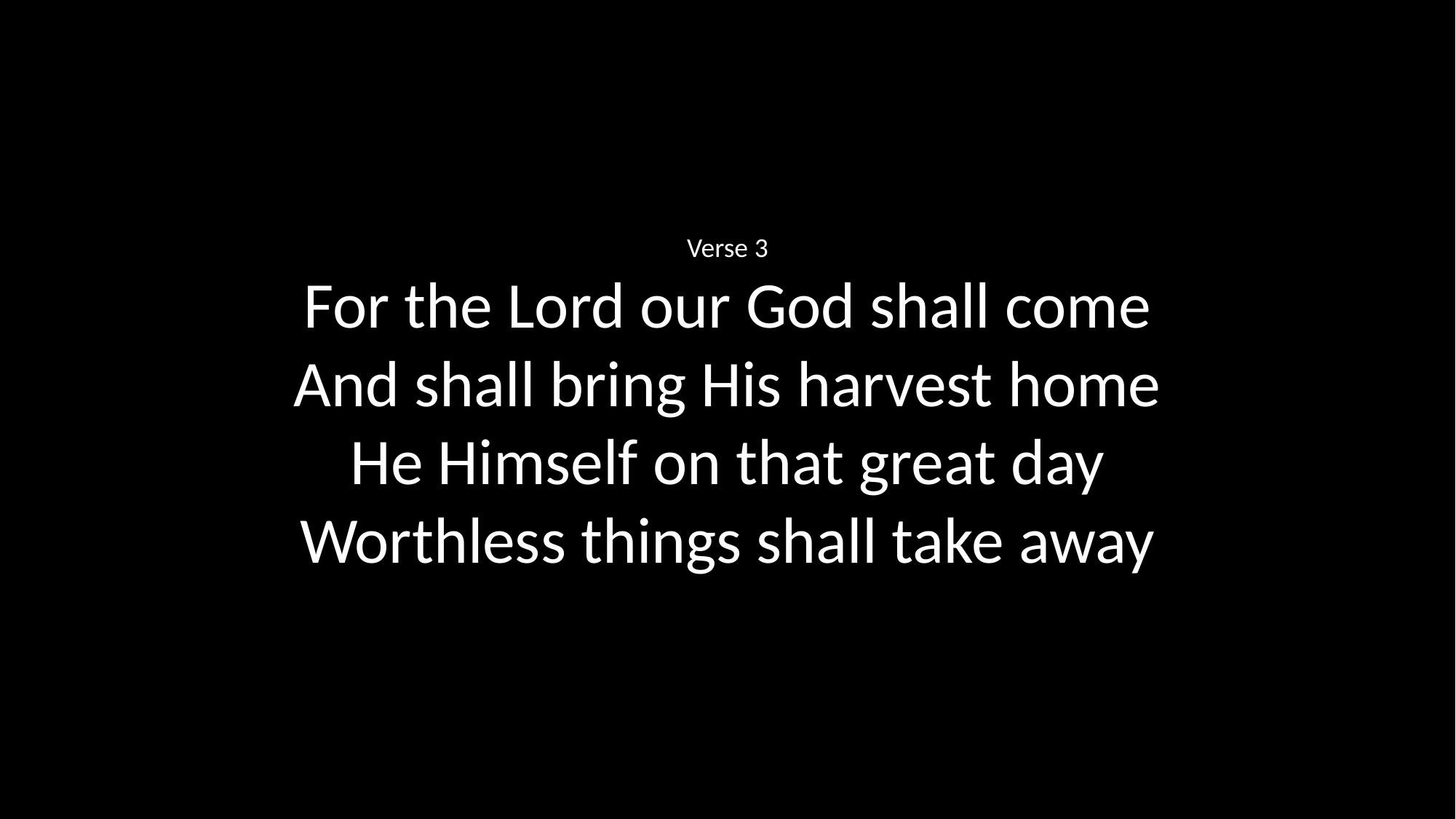

Verse 3
For the Lord our God shall come
And shall bring His harvest home
He Himself on that great day
Worthless things shall take away